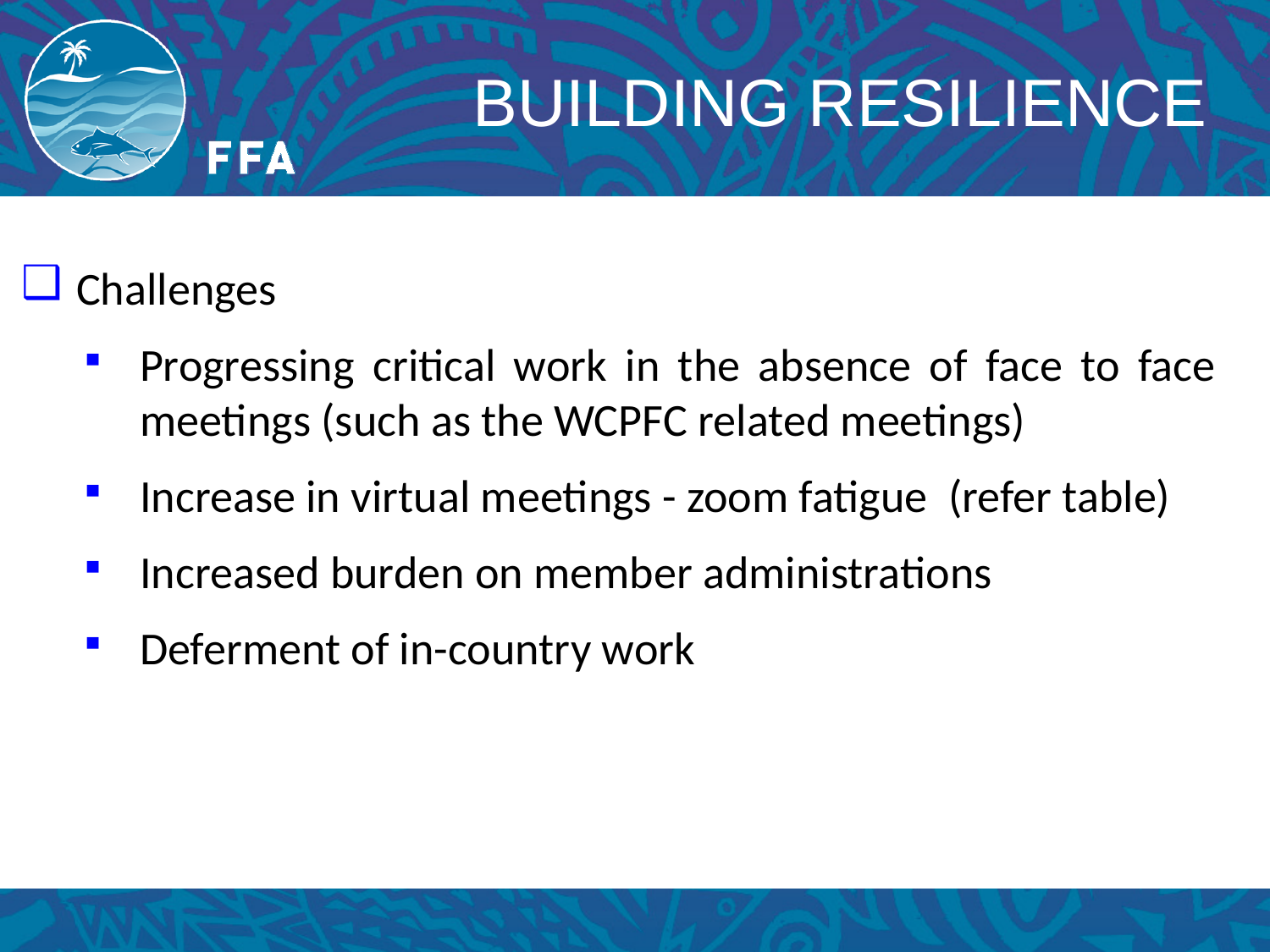

# BUILDING RESILIENCE

Challenges
Progressing critical work in the absence of face to face meetings (such as the WCPFC related meetings)
Increase in virtual meetings - zoom fatigue  (refer table)
Increased burden on member administrations
Deferment of in-country work